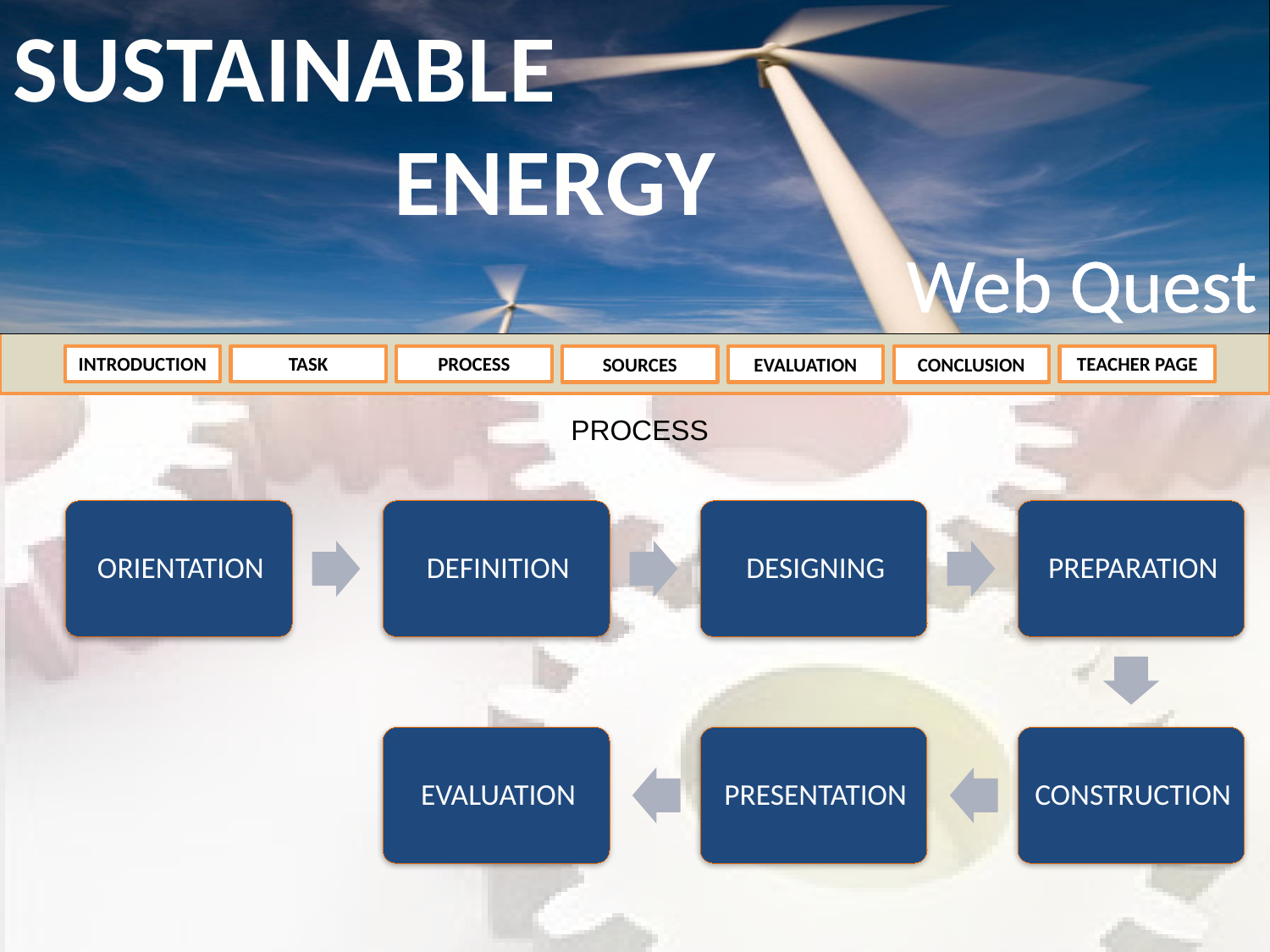

SUSTAINABLE
			ENERGY
Web Quest
#

INTRODUCTION
TASK
PROCESS
TEACHER PAGE
SOURCES
EVALUATION
CONCLUSION
PROCESS
ORIENTATION

DEFINITION

DESIGNING

PREPARATION

CONSTRUCTION

PRESENTATION

EVALUATION